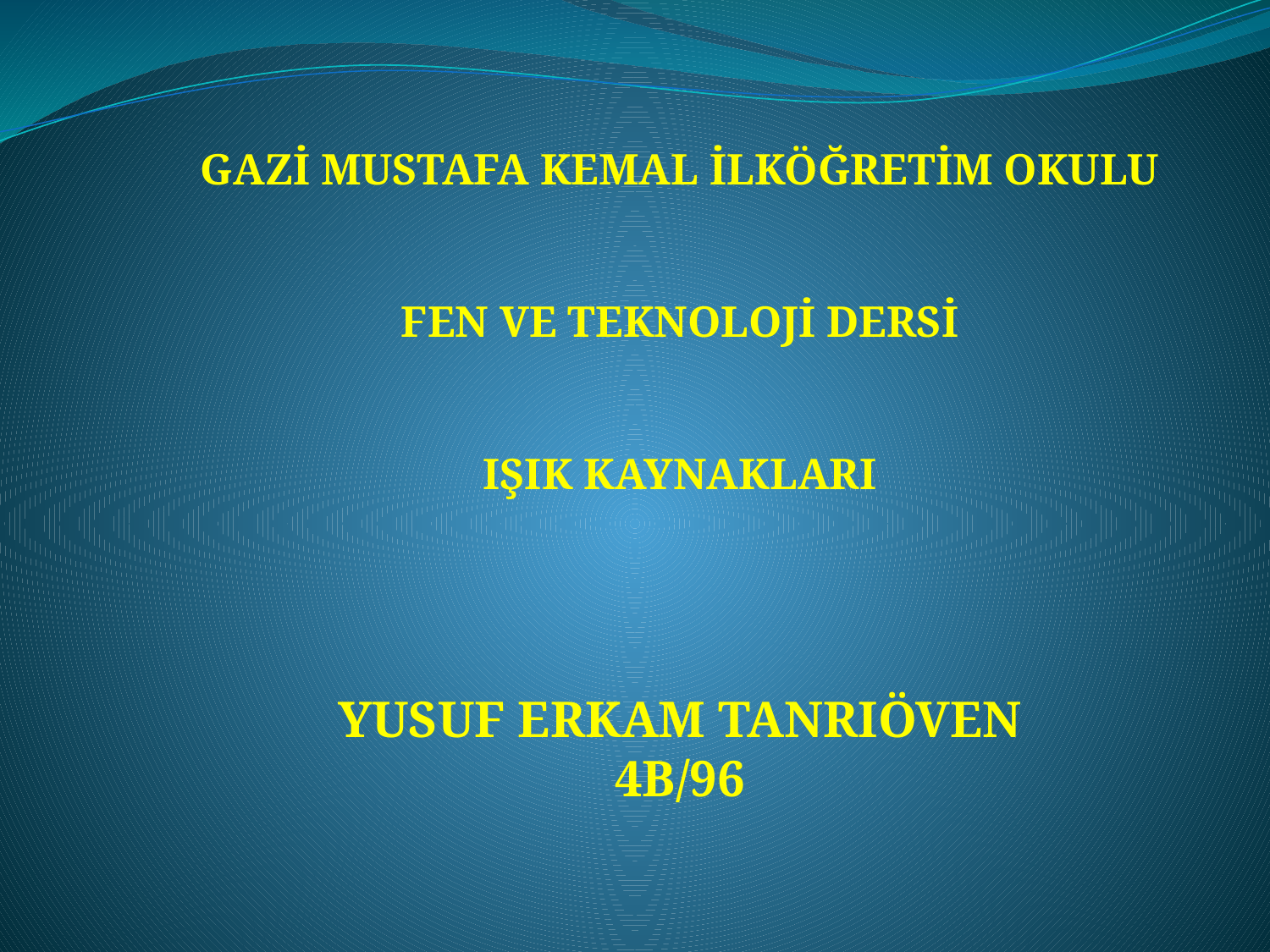

GAZİ MUSTAFA KEMAL İLKÖĞRETİM OKULU

FEN VE TEKNOLOJİ DERSİ

IŞIK KAYNAKLARI

YUSUF ERKAM TANRIÖVEN
4B/96